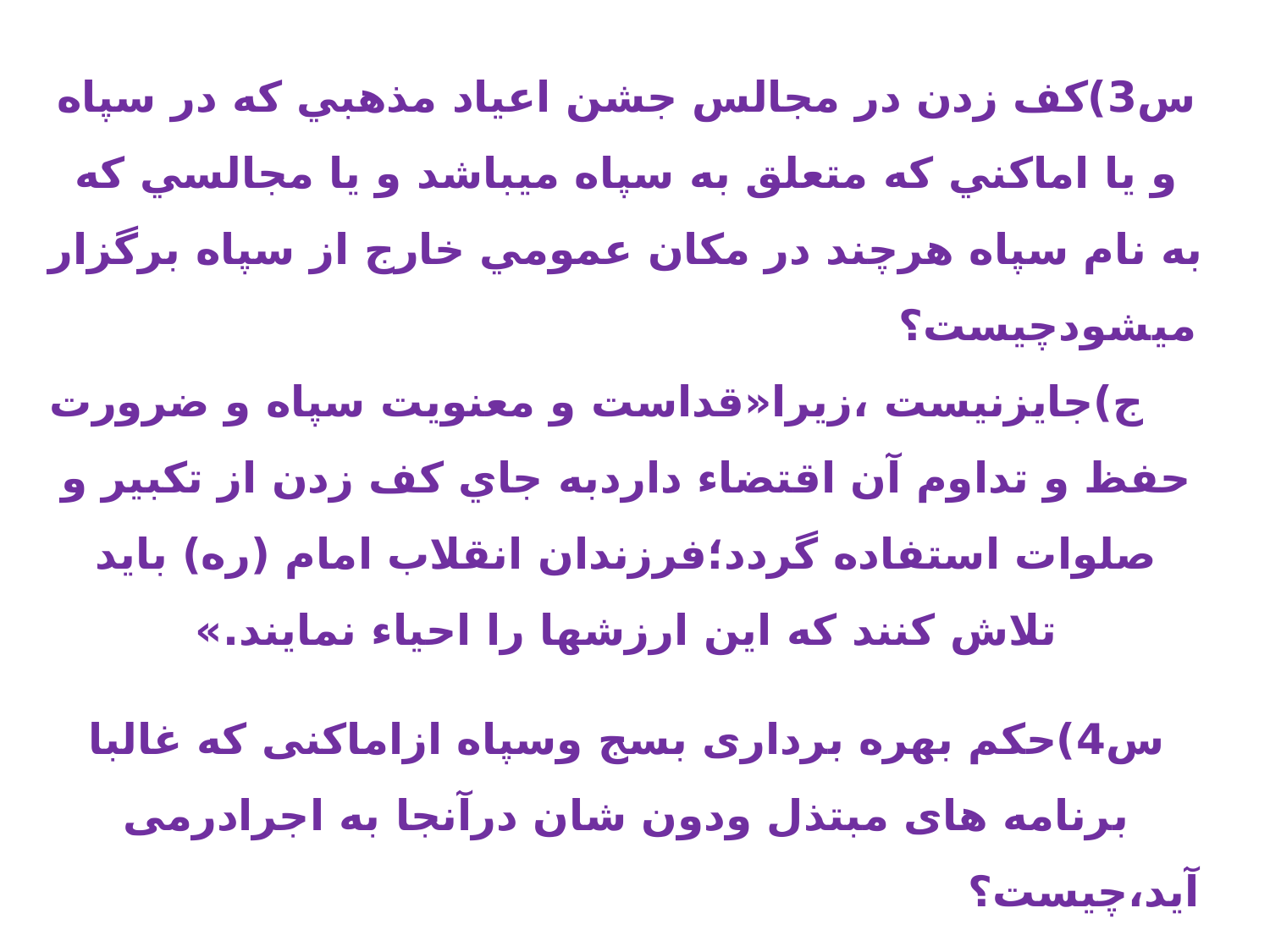

س3)كف زدن در مجالس جشن اعياد مذهبي كه در سپاه و يا اماكني كه متعلق به سپاه مي‎باشد و يا مجالسي كه به نام سپاه هرچند در مكان عمومي خارج از سپاه برگزار مي‎شودچیست؟
    ج)جایزنیست ،زیرا«قداست و معنويت سپاه و ضرورت حفظ و تداوم آن اقتضاء داردبه جاي كف زدن از تكبير و صلوات استفاده گردد؛فرزندان انقلاب امام (ره) بايد تلاش كنند كه اين ارزش‎ها را احياء نمايند.»

س4)حکم بهره برداری بسج وسپاه ازاماکنی که غالبا برنامه های مبتذل ودون شان درآنجا به اجرادرمی آید،چیست؟                                                                                                                                           ج)حفظ حيثيت سپاه واجب است، لذا اگر مكان مذكور براي امور خلاف، شهرت دارد بطوري كه اجراي برنامه در اين مكان به آبرو و حيثيت سپاه لطمه وارد مي كند جايز نيست.